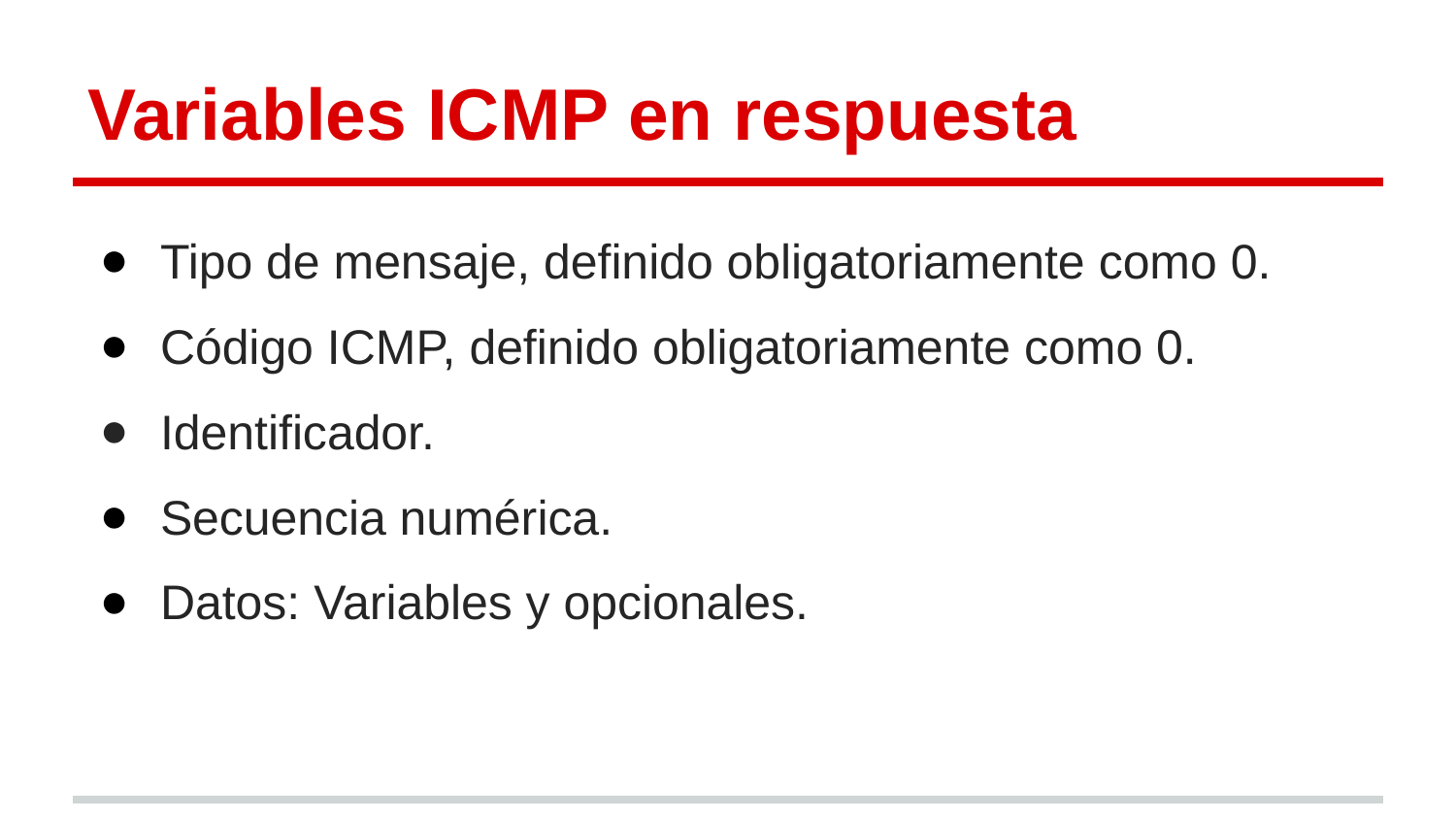

# Variables ICMP en respuesta
Tipo de mensaje, definido obligatoriamente como 0.
Código ICMP, definido obligatoriamente como 0.
Identificador.
Secuencia numérica.
Datos: Variables y opcionales.